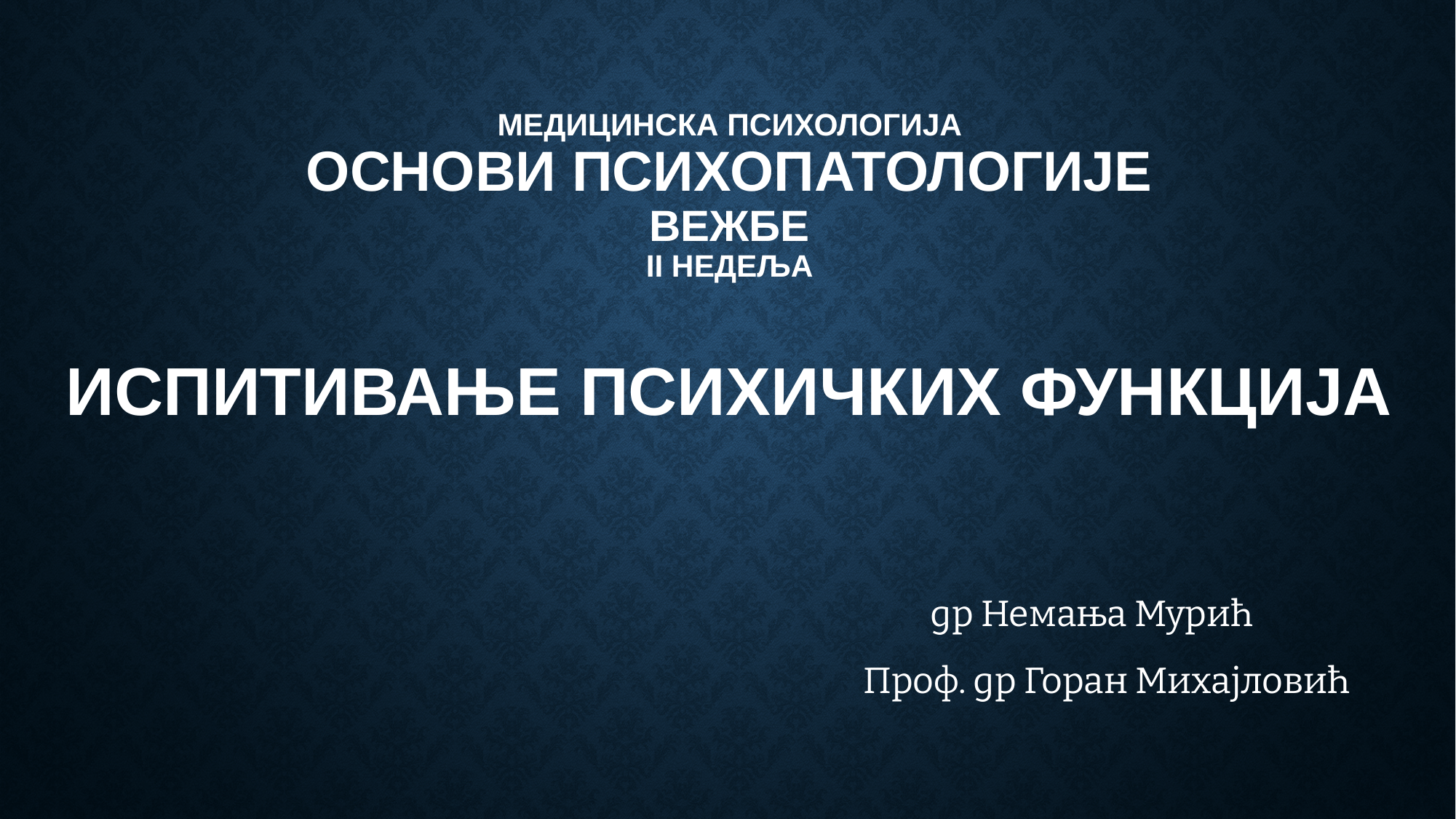

# Медицинска Психологија Основи психопатологије вежбе II НЕДЕЉА Испитивање психичких функција
др Немања Мурић
    Проф. др Горан Михајловић